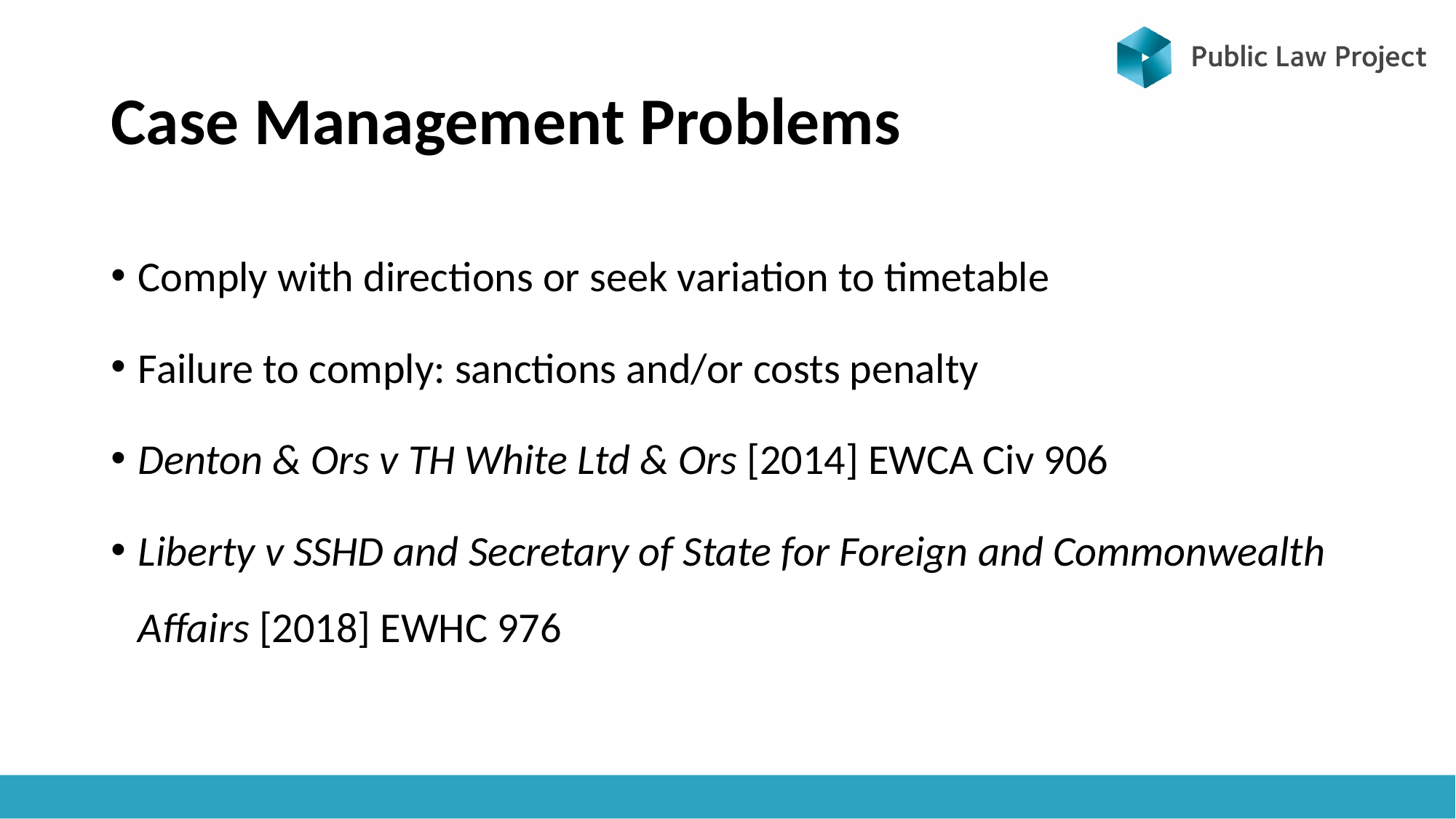

# Case Management Problems
Comply with directions or seek variation to timetable
Failure to comply: sanctions and/or costs penalty
Denton & Ors v TH White Ltd & Ors [2014] EWCA Civ 906
Liberty v SSHD and Secretary of State for Foreign and Commonwealth Affairs [2018] EWHC 976